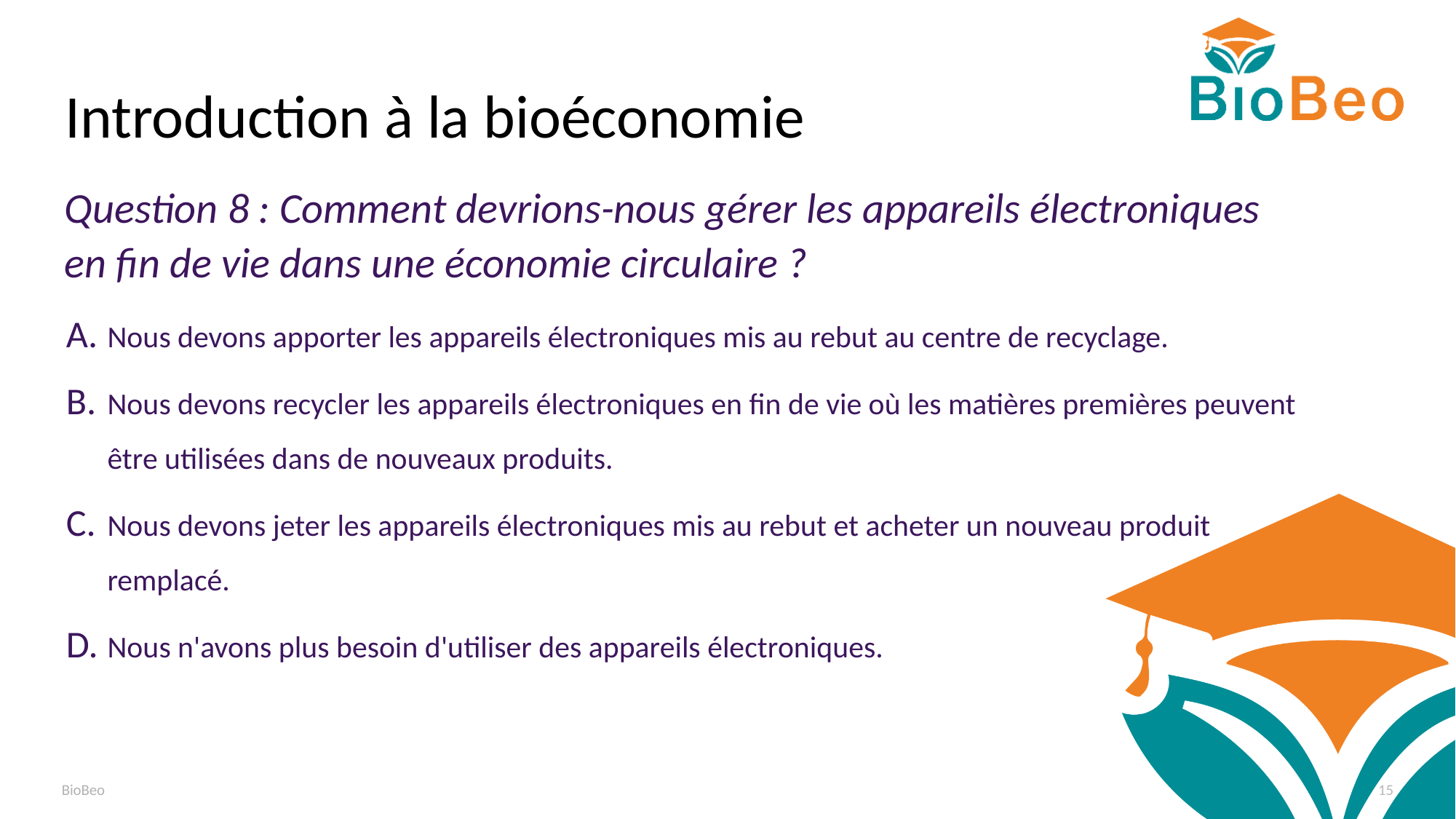

# Introduction à la bioéconomie
Question 8 : Comment devrions-nous gérer les appareils électroniques en fin de vie dans une économie circulaire ?
Nous devons apporter les appareils électroniques mis au rebut au centre de recyclage.
Nous devons recycler les appareils électroniques en fin de vie où les matières premières peuvent être utilisées dans de nouveaux produits.
Nous devons jeter les appareils électroniques mis au rebut et acheter un nouveau produit  remplacé.
Nous n'avons plus besoin d'utiliser des appareils électroniques.
BioBeo
15